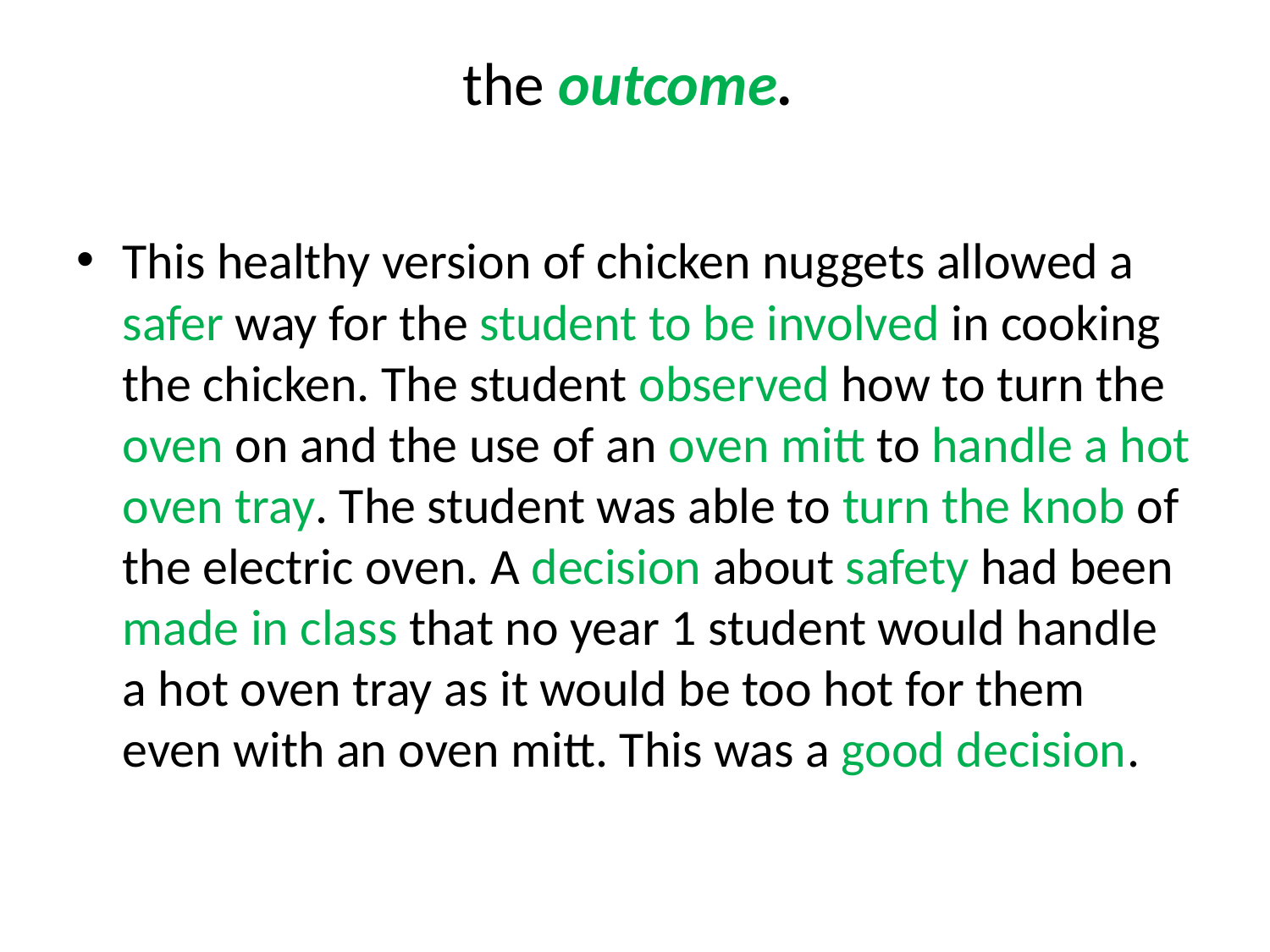

# the outcome.
This healthy version of chicken nuggets allowed a safer way for the student to be involved in cooking the chicken. The student observed how to turn the oven on and the use of an oven mitt to handle a hot oven tray. The student was able to turn the knob of the electric oven. A decision about safety had been made in class that no year 1 student would handle a hot oven tray as it would be too hot for them even with an oven mitt. This was a good decision.